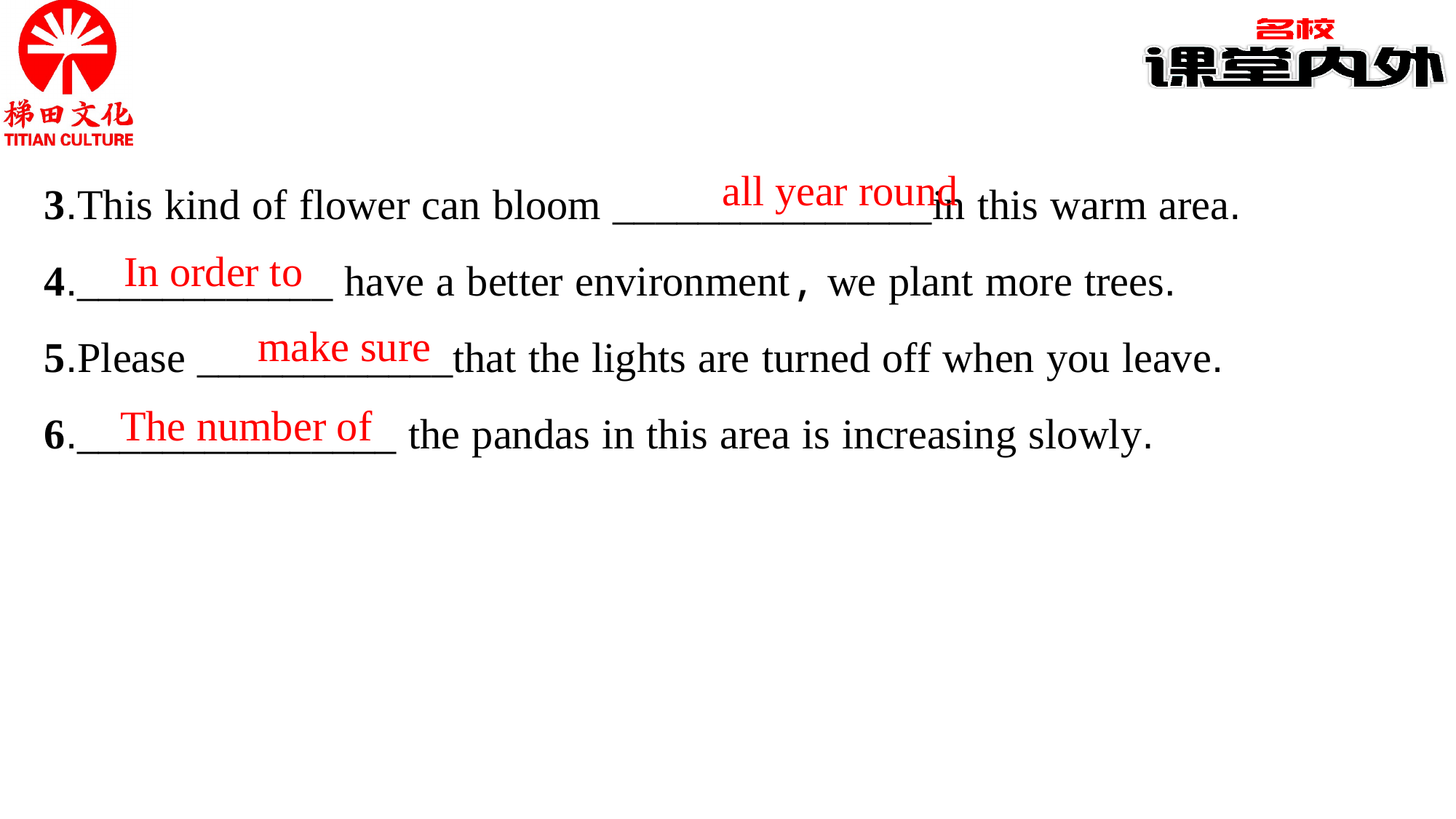

3.This kind of flower can bloom _______________in this warm area.
4.____________ have a better environment, we plant more trees.
5.Please ____________that the lights are turned off when you leave.
6._______________ the pandas in this area is increasing slowly.
all year round
In order to
make sure
The number of